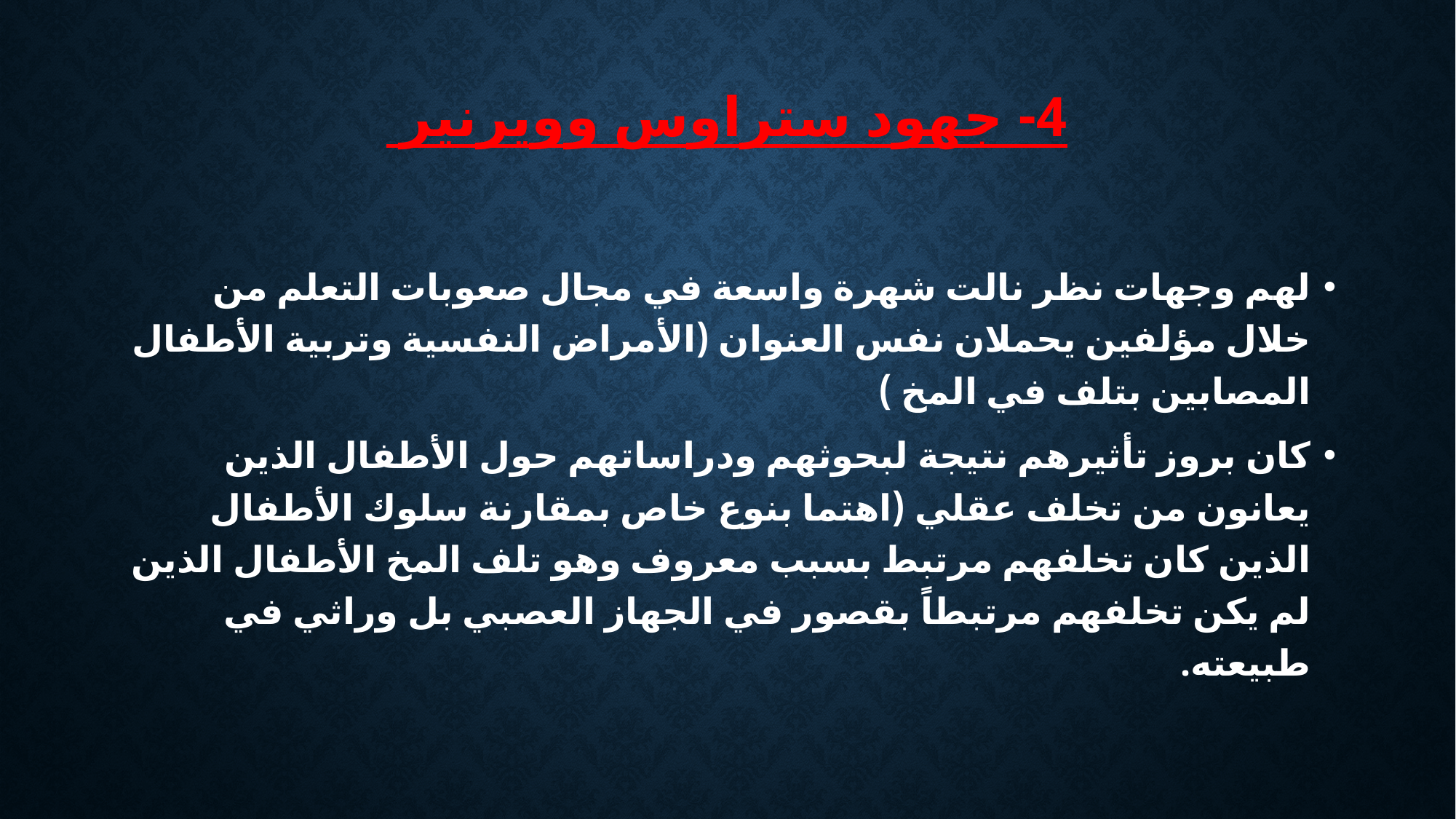

# 4- جهود ستراوس وويرنير
لهم وجهات نظر نالت شهرة واسعة في مجال صعوبات التعلم من خلال مؤلفين يحملان نفس العنوان (الأمراض النفسية وتربية الأطفال المصابين بتلف في المخ )
كان بروز تأثيرهم نتيجة لبحوثهم ودراساتهم حول الأطفال الذين يعانون من تخلف عقلي (اهتما بنوع خاص بمقارنة سلوك الأطفال الذين كان تخلفهم مرتبط بسبب معروف وهو تلف المخ الأطفال الذين لم يكن تخلفهم مرتبطاً بقصور في الجهاز العصبي بل وراثي في طبيعته.